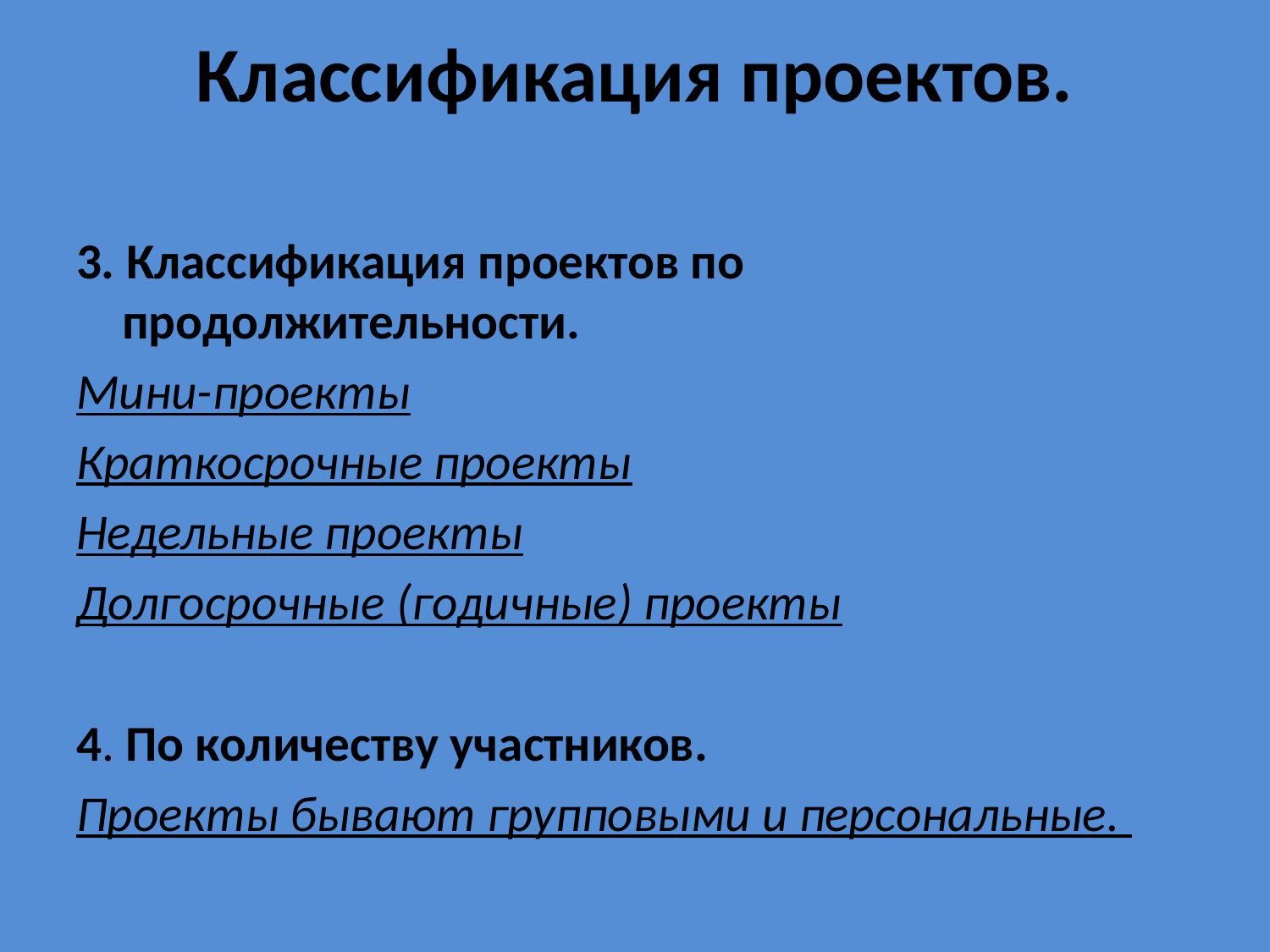

# Классификация проектов.
3. Классификация проектов по продолжительности.
Мини-проекты
Краткосрочные проекты
Недельные проекты
Долгосрочные (годичные) проекты

4. По количеству участников.
Проекты бывают групповыми и персональные.